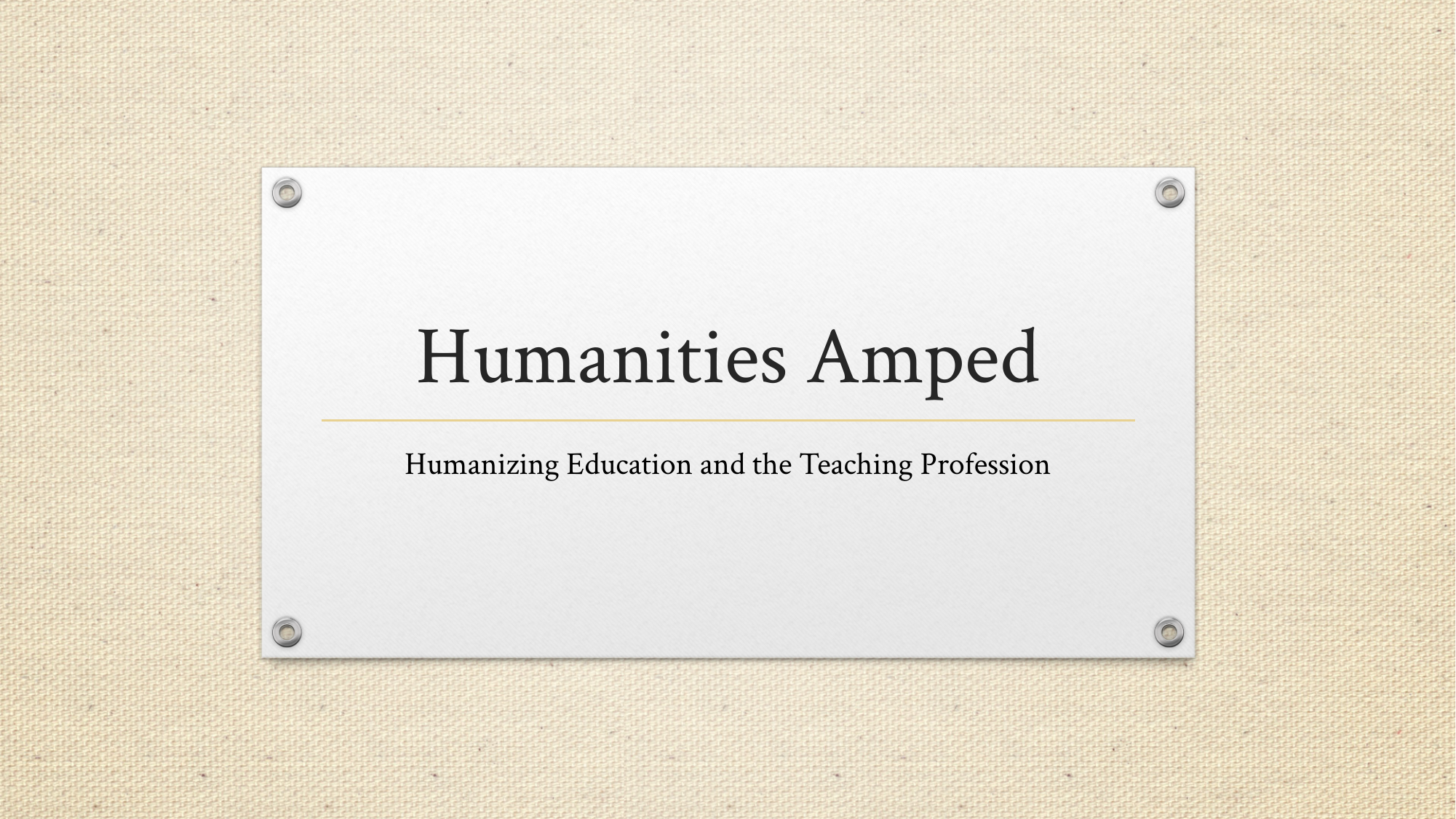

# Humanities Amped
Humanizing Education and the Teaching Profession